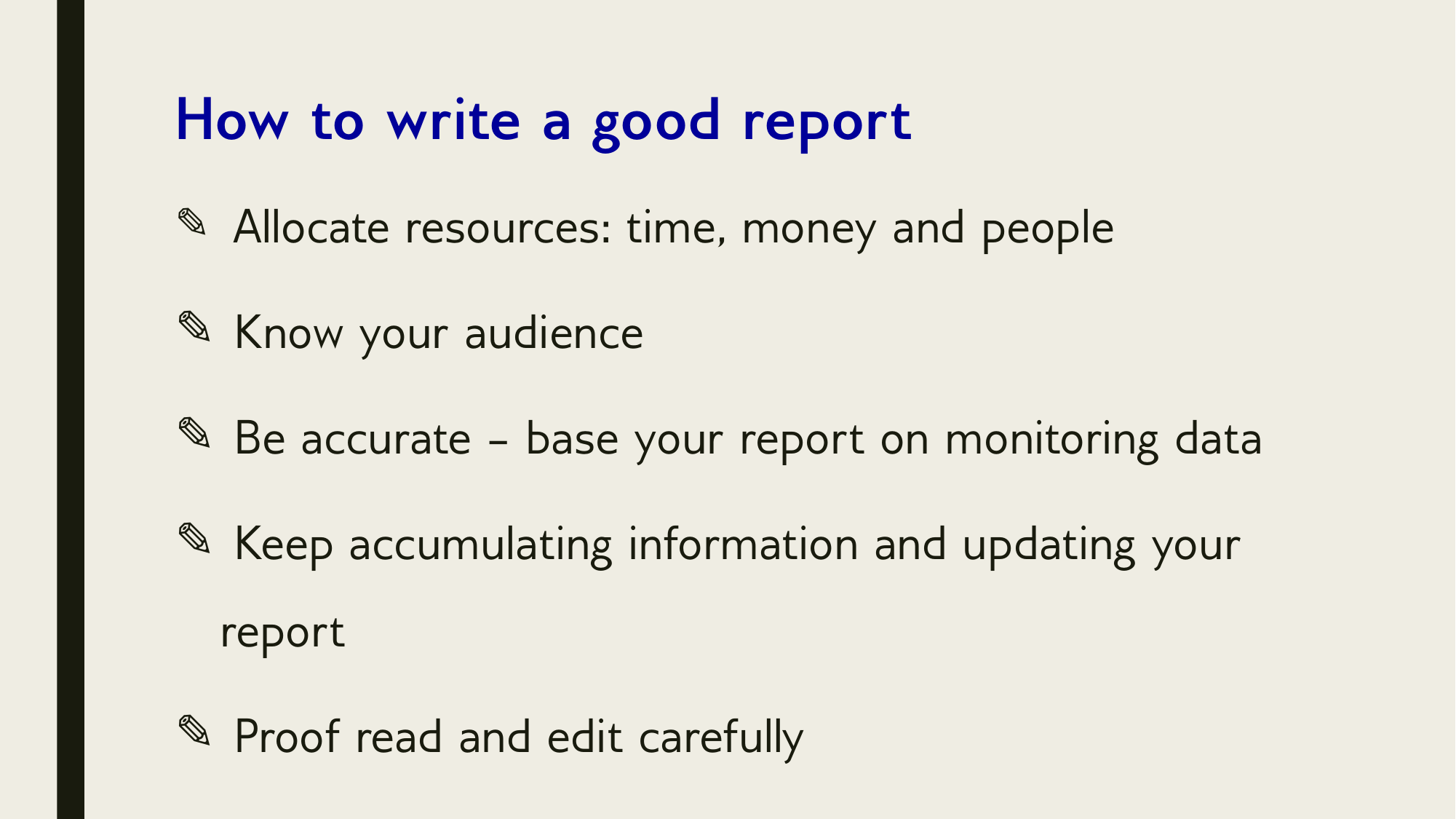

# How to write a good report
 Allocate resources: time, money and people
 Know your audience
 Be accurate – base your report on monitoring data
 Keep accumulating information and updating your report
 Proof read and edit carefully